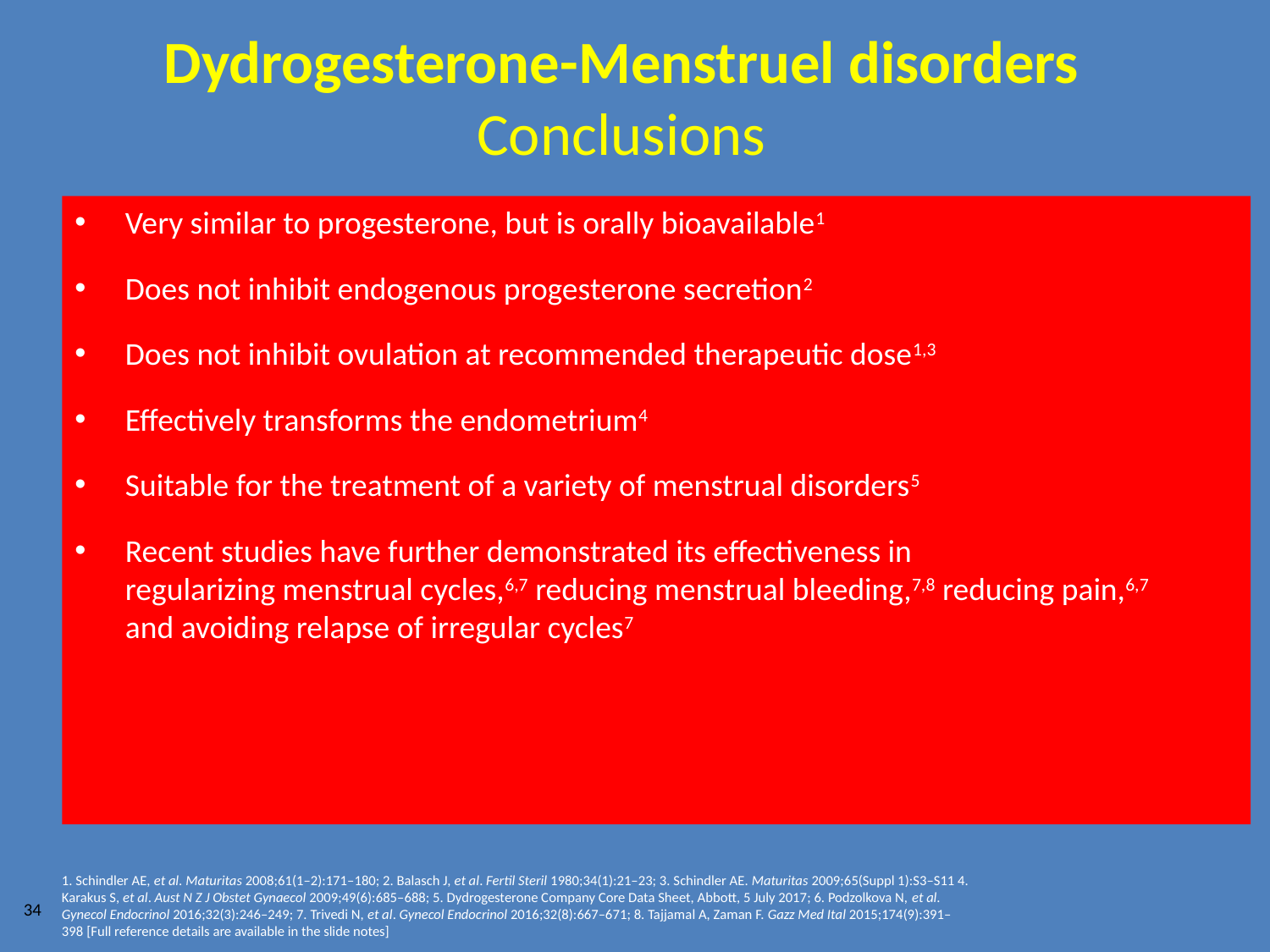

# Dydrogesterone-Menstruel disorders Conclusions
Very similar to progesterone, but is orally bioavailable1
Does not inhibit endogenous progesterone secretion2
Does not inhibit ovulation at recommended therapeutic dose1,3
Effectively transforms the endometrium4
Suitable for the treatment of a variety of menstrual disorders5
Recent studies have further demonstrated its effectiveness in
regularizing menstrual cycles,6,7 reducing menstrual bleeding,7,8 reducing pain,6,7
and avoiding relapse of irregular cycles7
1. Schindler AE, et al. Maturitas 2008;61(1–2):171–180; 2. Balasch J, et al. Fertil Steril 1980;34(1):21–23; 3. Schindler AE. Maturitas 2009;65(Suppl 1):S3–S11 4. Karakus S, et al. Aust N Z J Obstet Gynaecol 2009;49(6):685–688; 5. Dydrogesterone Company Core Data Sheet, Abbott, 5 July 2017; 6. Podzolkova N, et al. Gynecol Endocrinol 2016;32(3):246–249; 7. Trivedi N, et al. Gynecol Endocrinol 2016;32(8):667–671; 8. Tajjamal A, Zaman F. Gazz Med Ital 2015;174(9):391–398 [Full reference details are available in the slide notes]
34